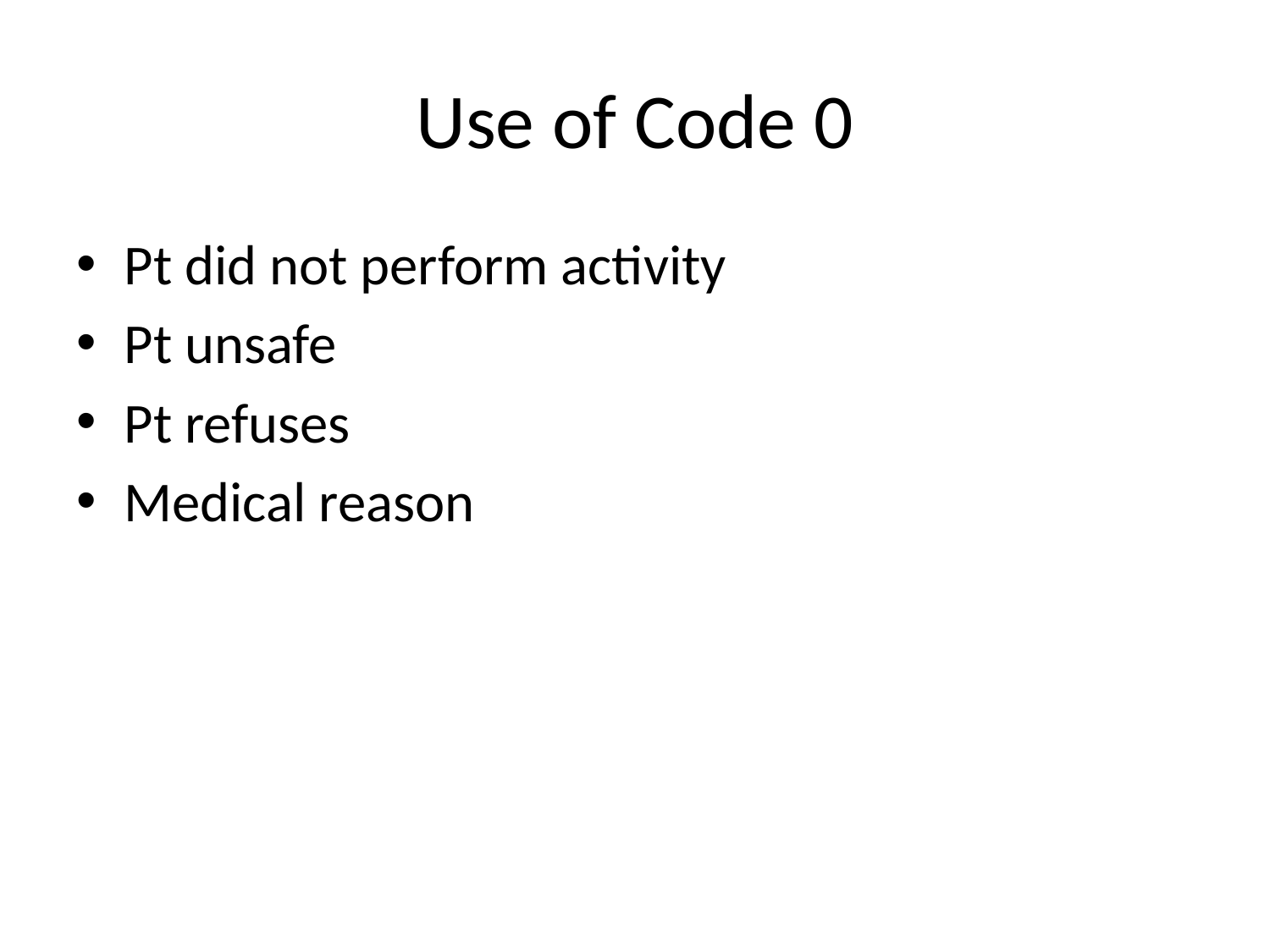

# Use of Code 0
Pt did not perform activity
Pt unsafe
Pt refuses
Medical reason